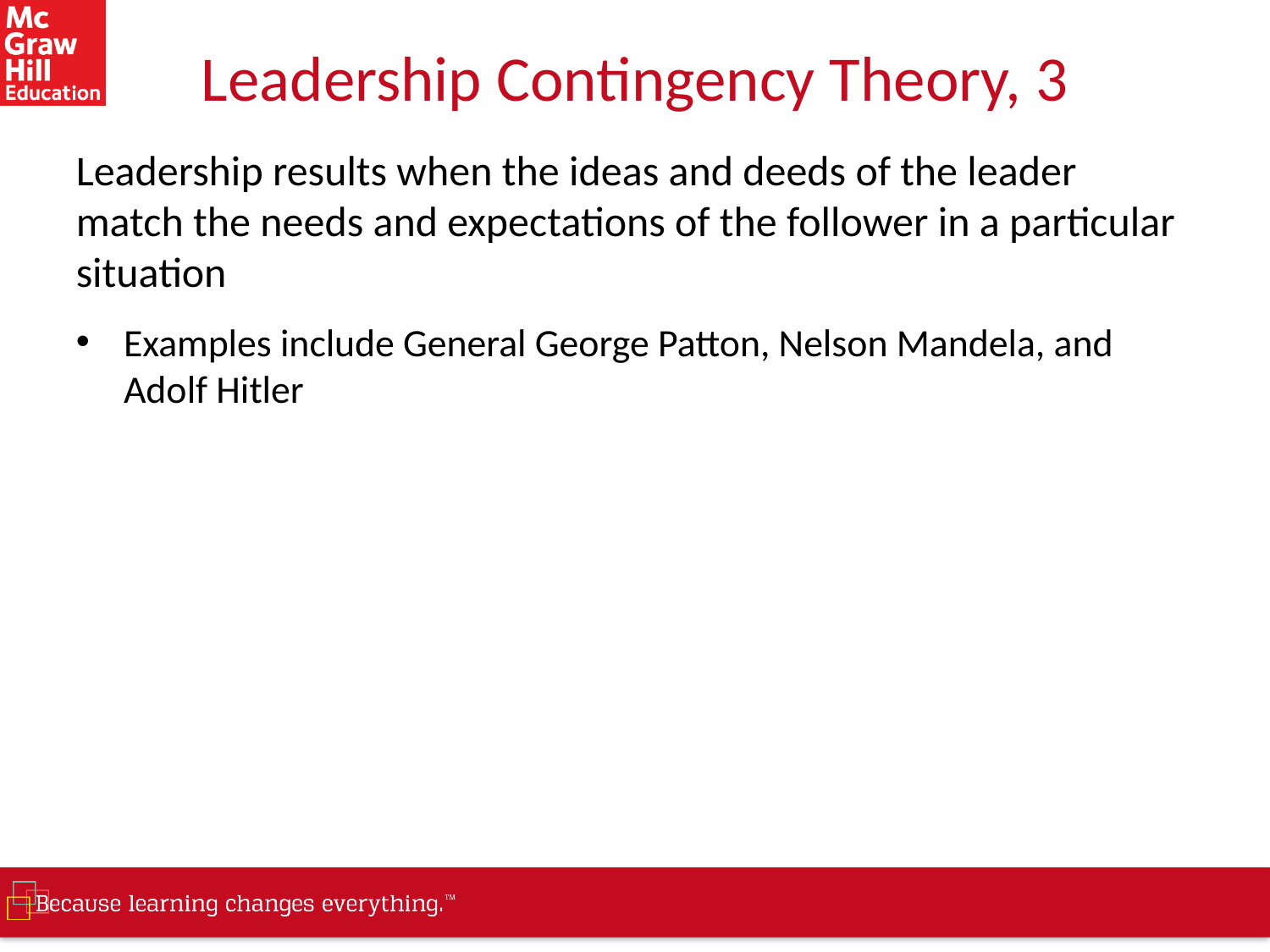

# Leadership Contingency Theory, 3
Leadership results when the ideas and deeds of the leader match the needs and expectations of the follower in a particular situation
Examples include General George Patton, Nelson Mandela, and Adolf Hitler